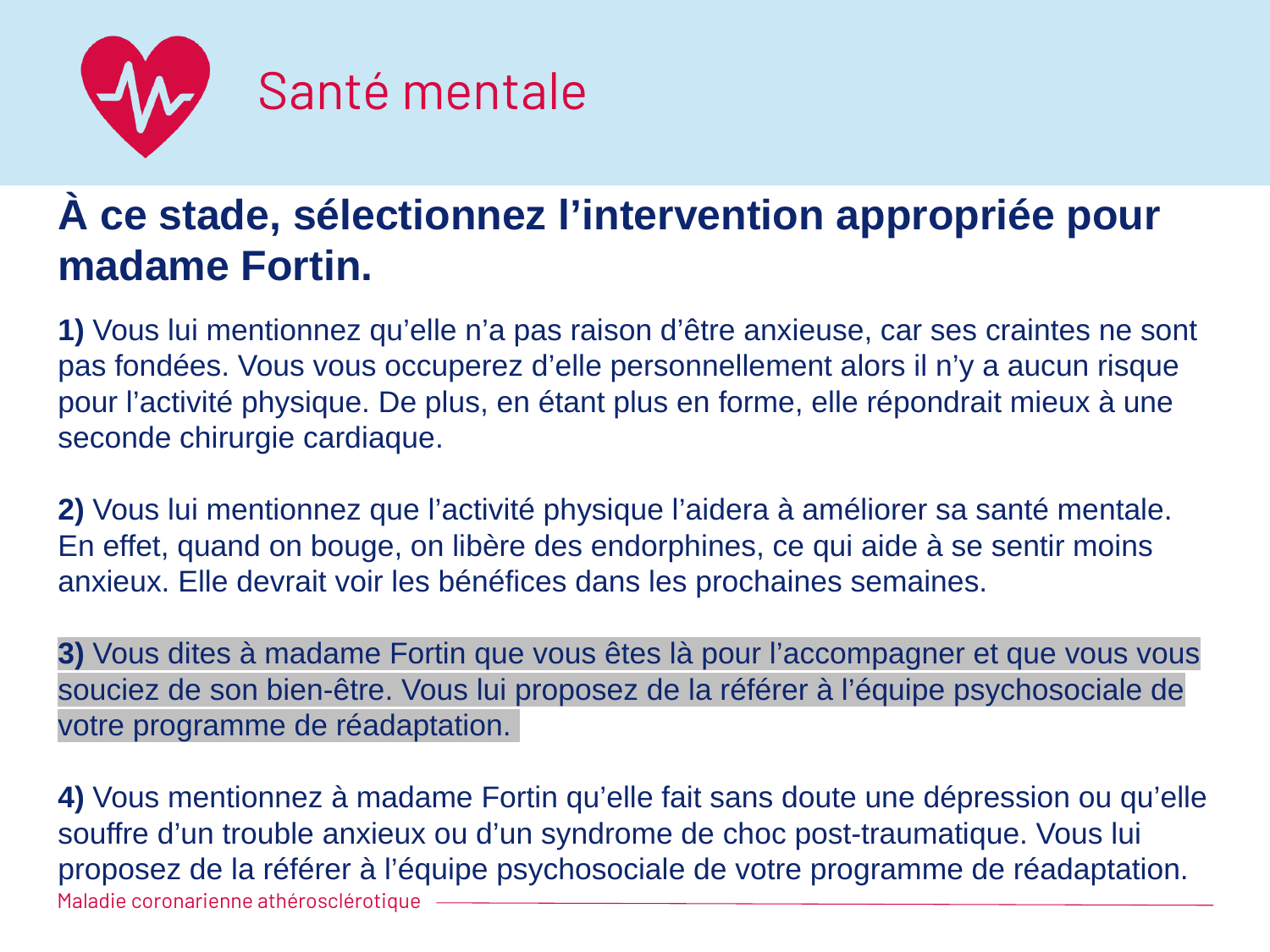

# Santé mentale
À ce stade, sélectionnez l’intervention appropriée pour madame Fortin.
1) Vous lui mentionnez qu’elle n’a pas raison d’être anxieuse, car ses craintes ne sont pas fondées. Vous vous occuperez d’elle personnellement alors il n’y a aucun risque pour l’activité physique. De plus, en étant plus en forme, elle répondrait mieux à une seconde chirurgie cardiaque.

2) Vous lui mentionnez que l’activité physique l’aidera à améliorer sa santé mentale. En effet, quand on bouge, on libère des endorphines, ce qui aide à se sentir moins anxieux. Elle devrait voir les bénéfices dans les prochaines semaines.

3) Vous dites à madame Fortin que vous êtes là pour l’accompagner et que vous vous souciez de son bien-être. Vous lui proposez de la référer à l’équipe psychosociale de votre programme de réadaptation.

4) Vous mentionnez à madame Fortin qu’elle fait sans doute une dépression ou qu’elle souffre d’un trouble anxieux ou d’un syndrome de choc post-traumatique. Vous lui proposez de la référer à l’équipe psychosociale de votre programme de réadaptation.